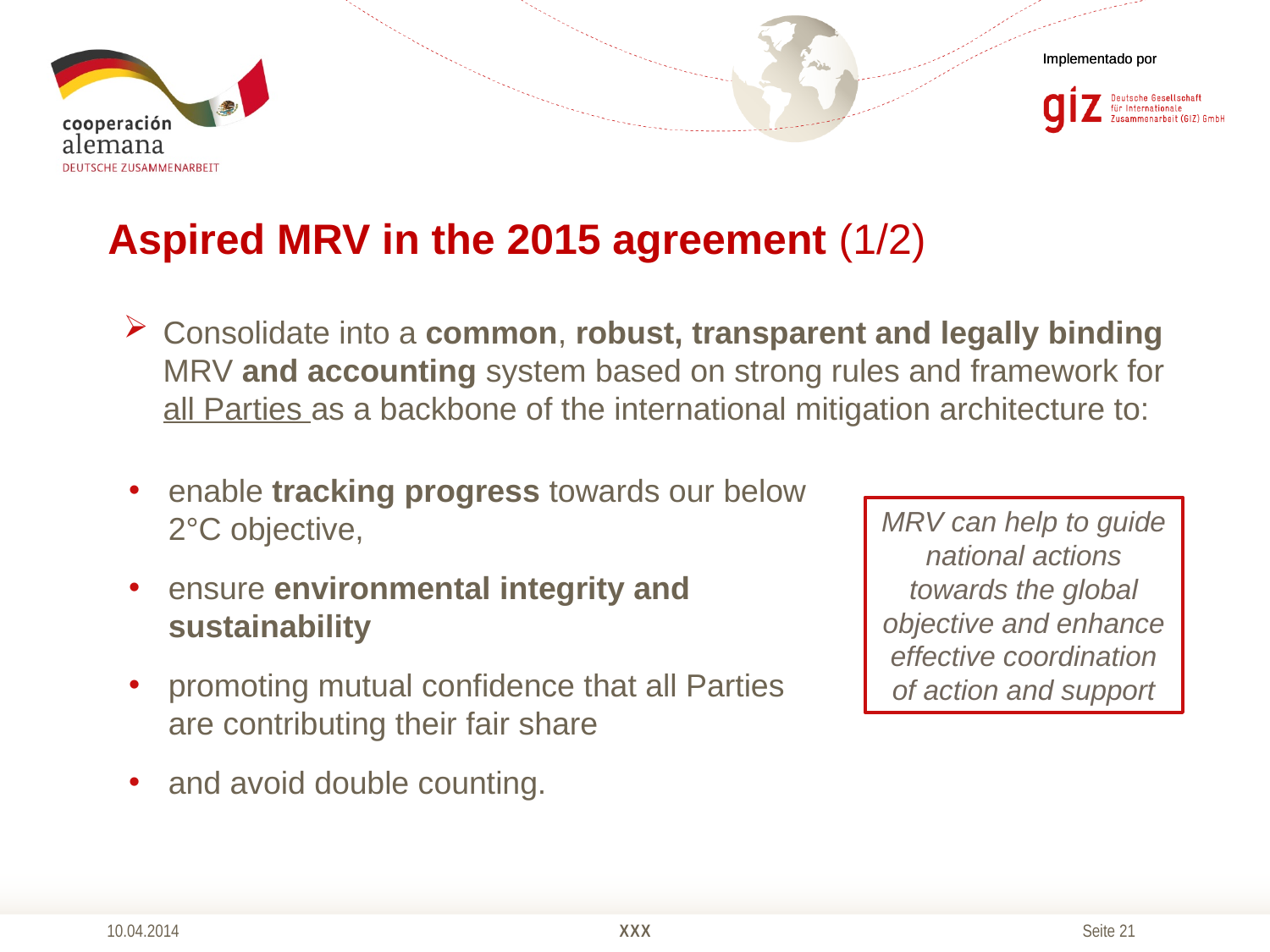

# Aspired MRV in the 2015 agreement (1/2)
Consolidate into a common, robust, transparent and legally binding MRV and accounting system based on strong rules and framework for all Parties as a backbone of the international mitigation architecture to:

enable tracking progress towards our below 2°C objective,
ensure environmental integrity and sustainability
promoting mutual confidence that all Parties are contributing their fair share
and avoid double counting.

MRV can help to guide national actions towards the global objective and enhance effective coordination of action and support
10.04.2014
XXX